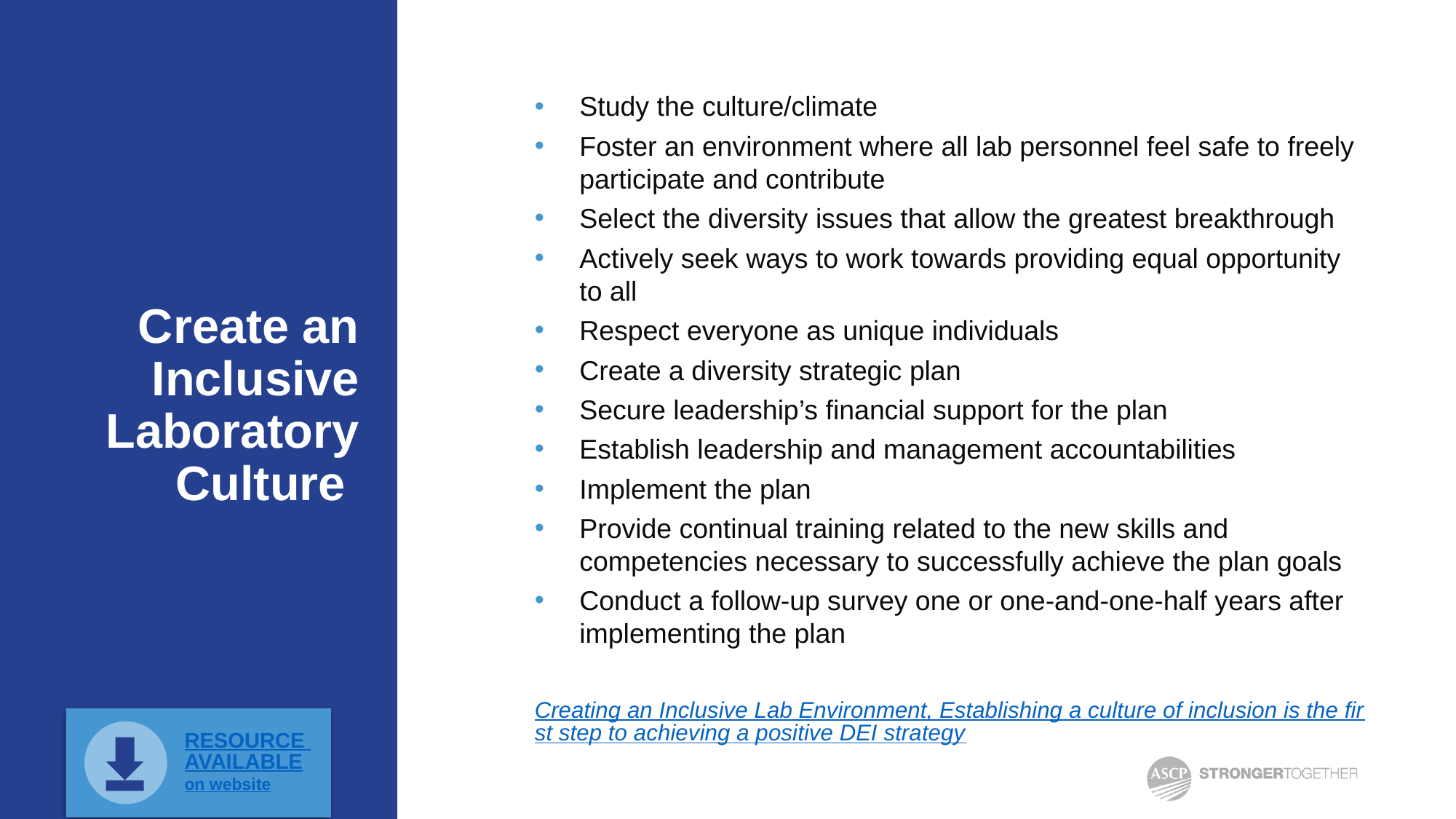

Study the culture/climate
Foster an environment where all lab personnel feel safe to freely participate and contribute
Select the diversity issues that allow the greatest breakthrough
Actively seek ways to work towards providing equal opportunity to all
Respect everyone as unique individuals
Create a diversity strategic plan
Secure leadership’s financial support for the plan
Establish leadership and management accountabilities
Implement the plan
Provide continual training related to the new skills and competencies necessary to successfully achieve the plan goals
Conduct a follow-up survey one or one-and-one-half years after implementing the plan

Creating an Inclusive Lab Environment, Establishing a culture of inclusion is the first step to achieving a positive DEI strategy
# Create an Inclusive Laboratory Culture

RESOURCE AVAILABLE
on website